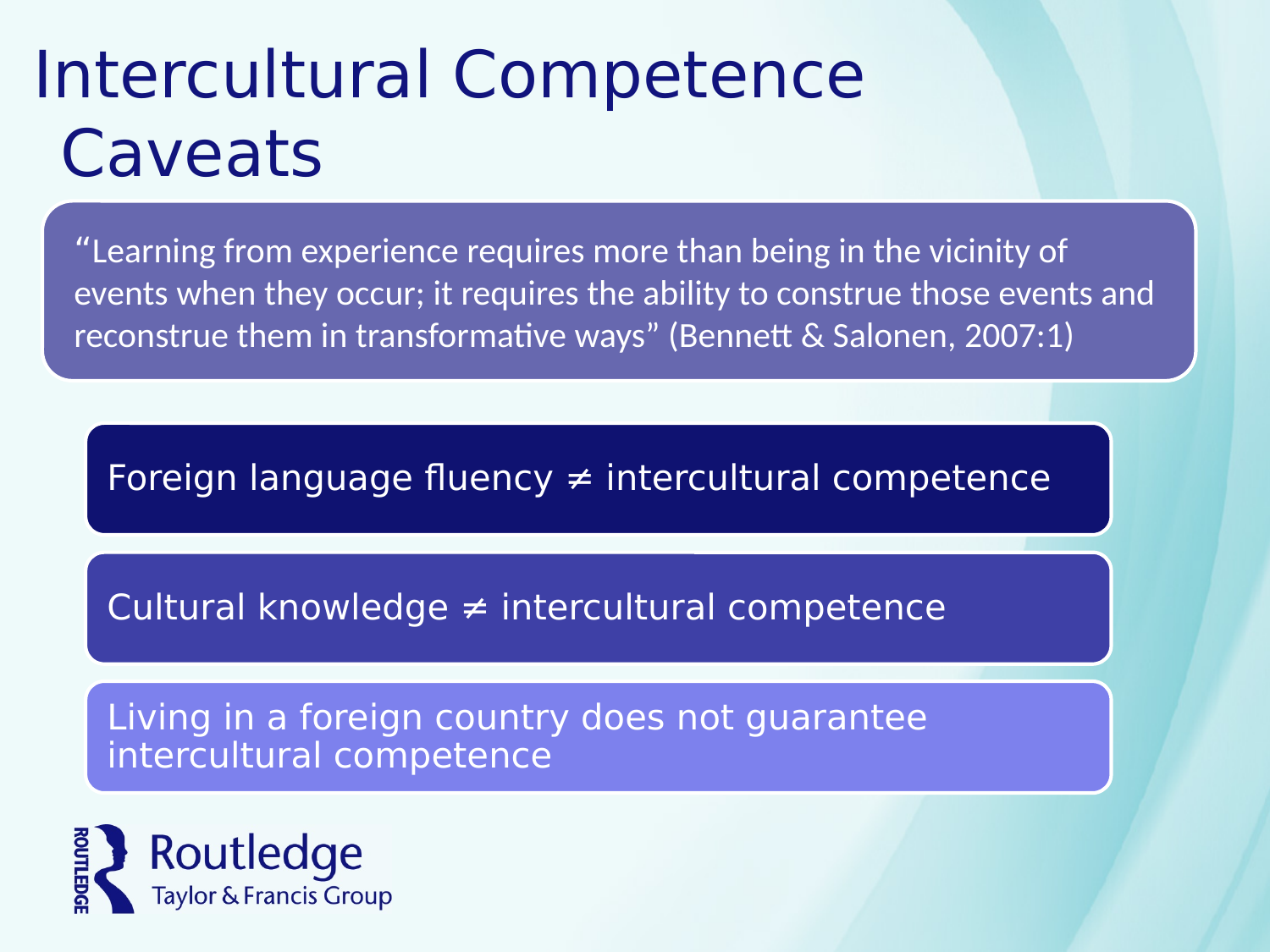

# Intercultural Competence Caveats

“Learning from experience requires more than being in the vicinity of events when they occur; it requires the ability to construe those events and reconstrue them in transformative ways” (Bennett & Salonen, 2007:1)
Foreign language fluency ≠ intercultural competence
Cultural knowledge ≠ intercultural competence
Living in a foreign country does not guarantee intercultural competence